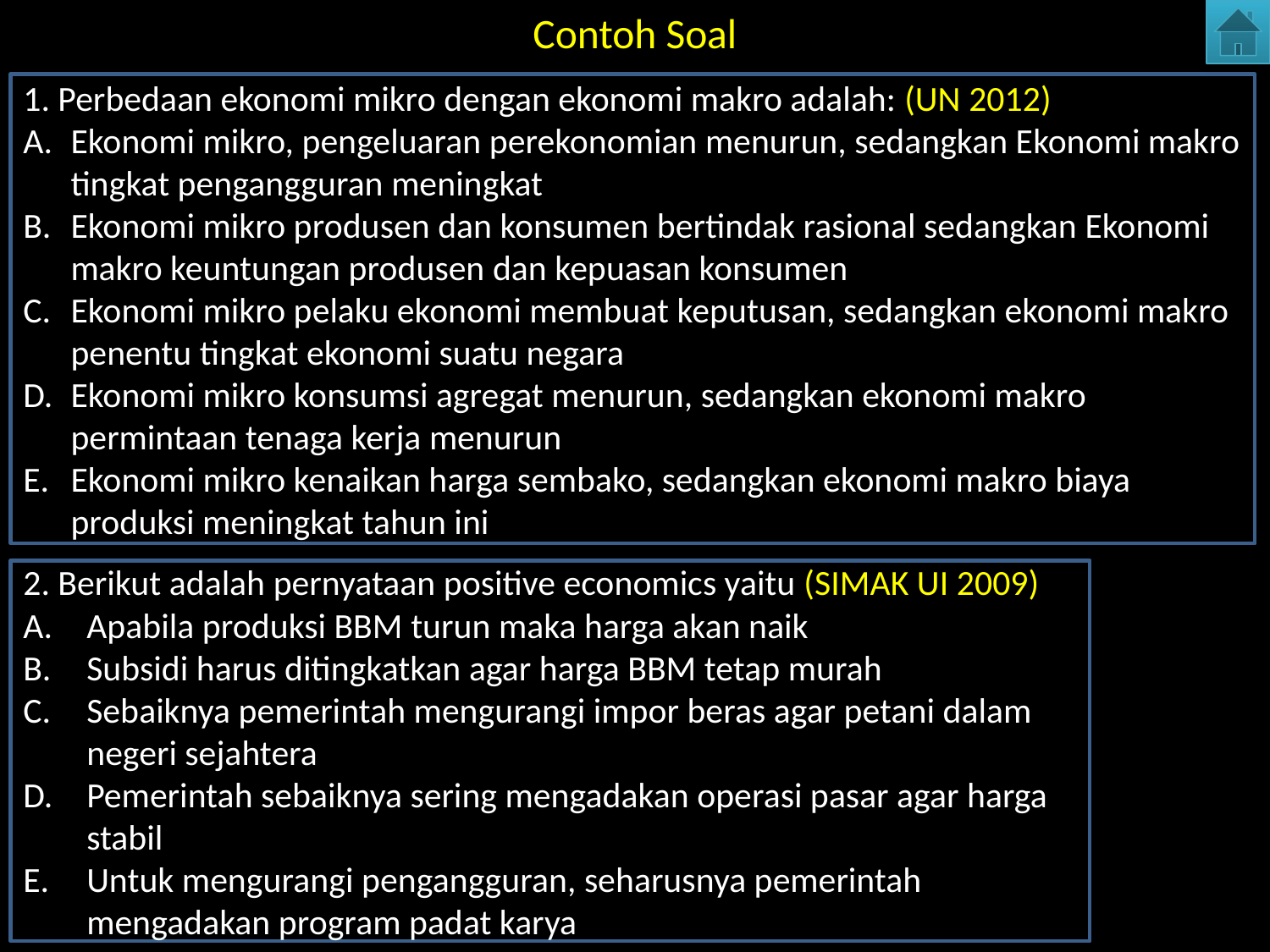

# Contoh Soal

1. Perbedaan ekonomi mikro dengan ekonomi makro adalah: (UN 2012)
Ekonomi mikro, pengeluaran perekonomian menurun, sedangkan Ekonomi makro tingkat pengangguran meningkat
Ekonomi mikro produsen dan konsumen bertindak rasional sedangkan Ekonomi makro keuntungan produsen dan kepuasan konsumen
Ekonomi mikro pelaku ekonomi membuat keputusan, sedangkan ekonomi makro penentu tingkat ekonomi suatu negara
Ekonomi mikro konsumsi agregat menurun, sedangkan ekonomi makro permintaan tenaga kerja menurun
Ekonomi mikro kenaikan harga sembako, sedangkan ekonomi makro biaya produksi meningkat tahun ini
2. Berikut adalah pernyataan positive economics yaitu (SIMAK UI 2009)
Apabila produksi BBM turun maka harga akan naik
Subsidi harus ditingkatkan agar harga BBM tetap murah
Sebaiknya pemerintah mengurangi impor beras agar petani dalam negeri sejahtera
Pemerintah sebaiknya sering mengadakan operasi pasar agar harga stabil
Untuk mengurangi pengangguran, seharusnya pemerintah mengadakan program padat karya